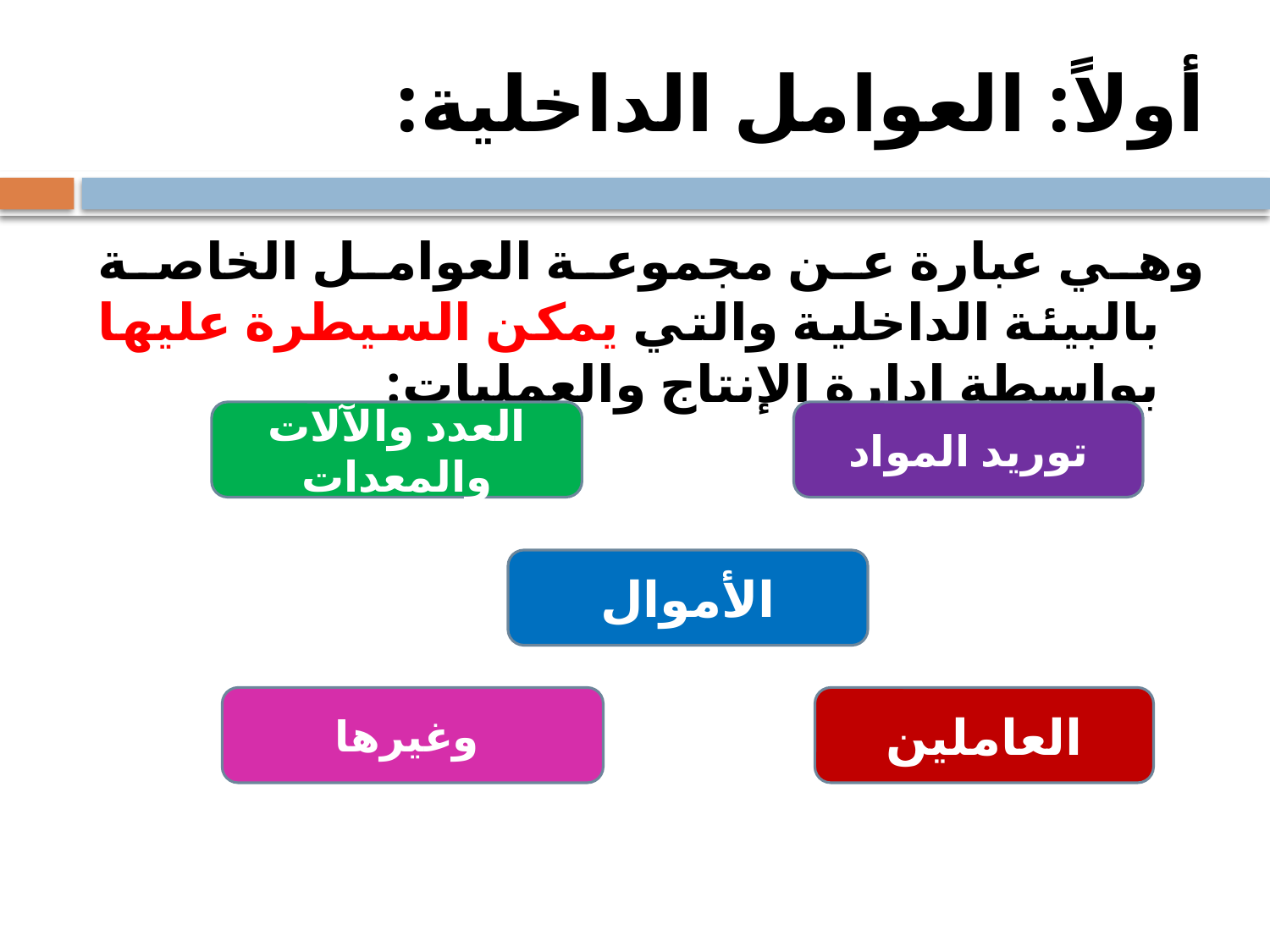

# أولاً: العوامل الداخلية:
وهي عبارة عن مجموعة العوامل الخاصة بالبيئة الداخلية والتي يمكن السيطرة عليها بواسطة إدارة الإنتاج والعمليات:

العدد والآلات والمعدات
توريد المواد
الأموال
وغيرها
العاملين